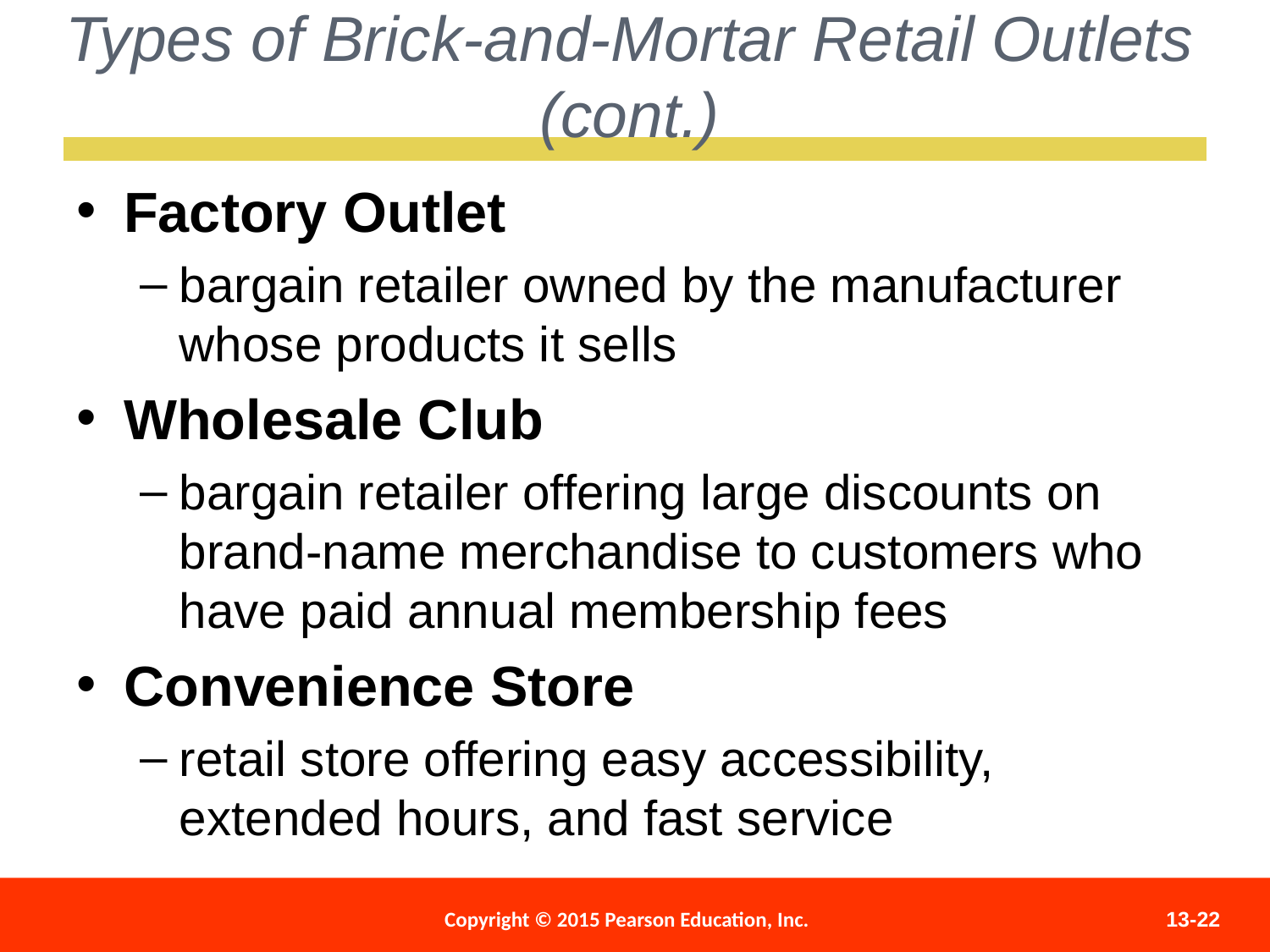

Types of Brick-and-Mortar Retail Outlets (cont.)
Factory Outlet
bargain retailer owned by the manufacturer whose products it sells
Wholesale Club
bargain retailer offering large discounts on brand-name merchandise to customers who have paid annual membership fees
Convenience Store
retail store offering easy accessibility, extended hours, and fast service